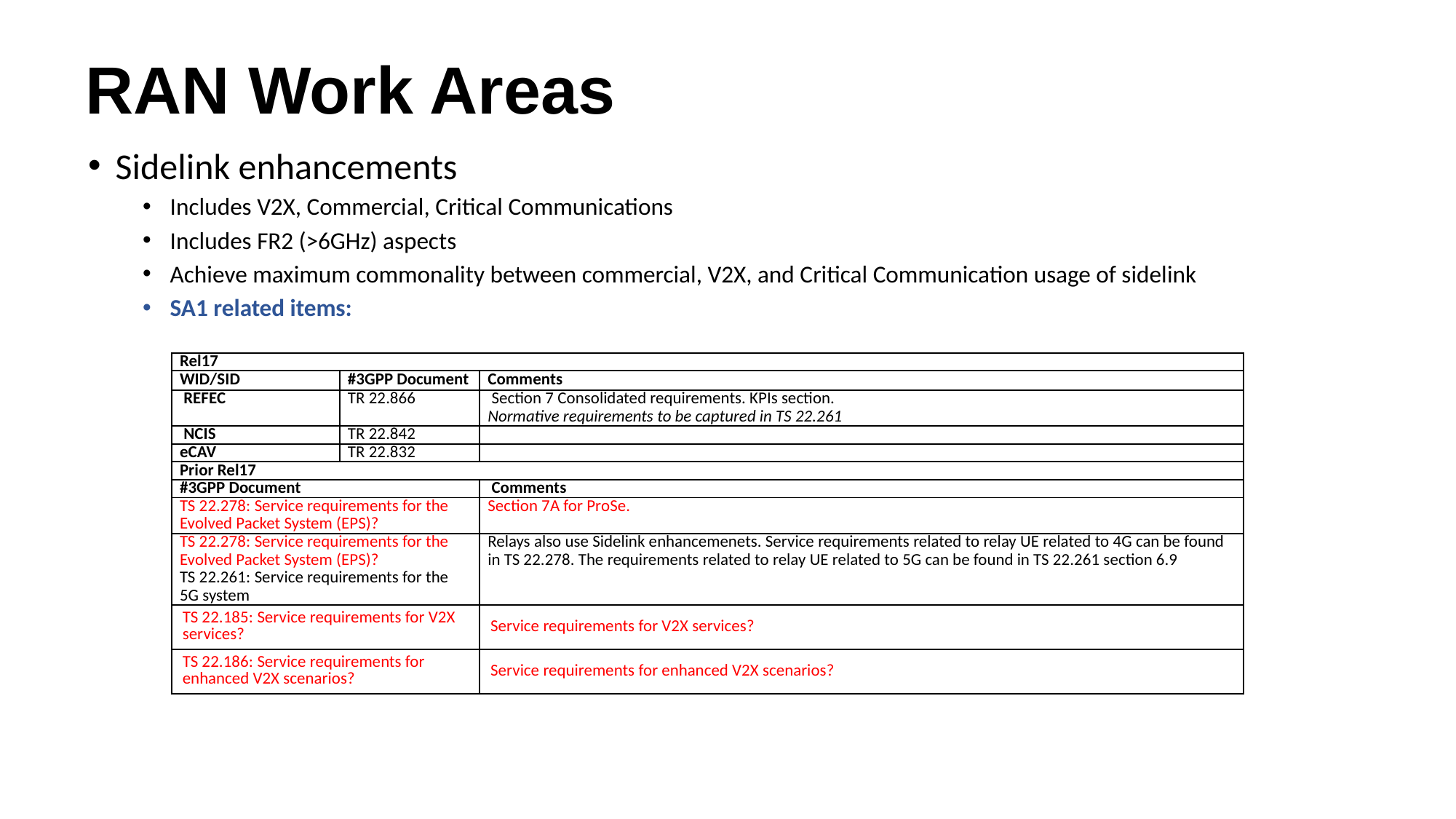

# RAN Work Areas
Sidelink enhancements
Includes V2X, Commercial, Critical Communications
Includes FR2 (>6GHz) aspects
Achieve maximum commonality between commercial, V2X, and Critical Communication usage of sidelink
SA1 related items:

| Rel17 |  |  |
| --- | --- | --- |
| WID/SID | #3GPP Document | Comments |
| REFEC | TR 22.866 | Section 7 Consolidated requirements. KPIs section. Normative requirements to be captured in TS 22.261 |
| NCIS | TR 22.842 |  |
| eCAV | TR 22.832 |  |
| Prior Rel17 |  |  |
| #3GPP Document | Comments | Comments |
| TS 22.278: Service requirements for the Evolved Packet System (EPS)? | Section 7A. Requirements for ProSe | Section 7A for ProSe. |
| TS 22.278: Service requirements for the Evolved Packet System (EPS)? TS 22.261: Service requirements for the 5G system |  | Relays also use Sidelink enhancemenets. Service requirements related to relay UE related to 4G can be found in TS 22.278. The requirements related to relay UE related to 5G can be found in TS 22.261 section 6.9 |
| TS 22.185: Service requirements for V2X services? | Service requirements for V2X services | Service requirements for V2X services? |
| TS 22.186: Service requirements for enhanced V2X scenarios? | Service requirements for enhanced V2X scenarios | Service requirements for enhanced V2X scenarios? |